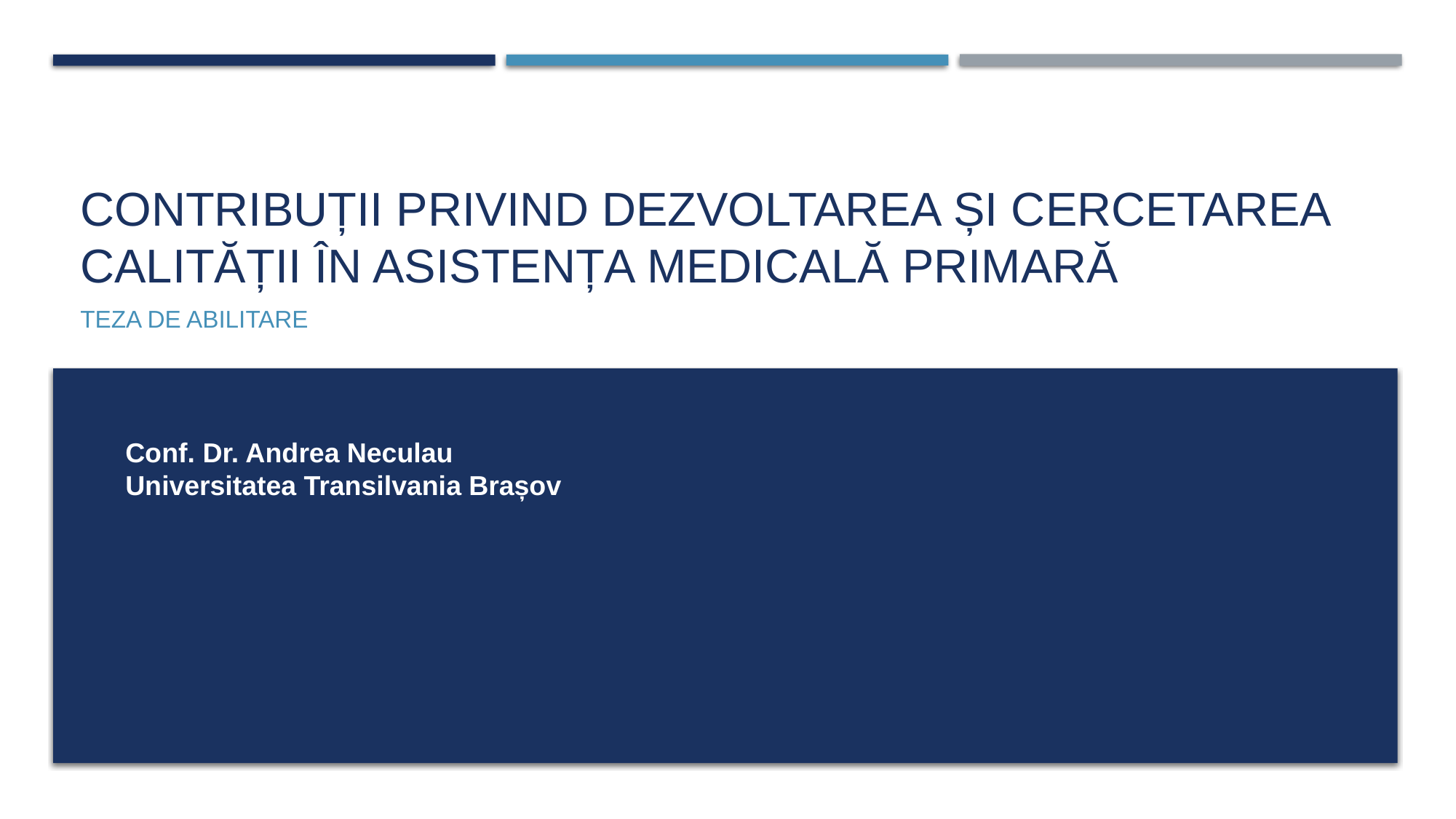

# CONTRIBUȚII PRIVIND DEZVOLTAREA ȘI CERCETAREA CALITĂȚII ÎN ASISTENȚA MEDICALĂ PRIMARĂ
Teza de abilitare
Conf. Dr. Andrea Neculau
Universitatea Transilvania Brașov